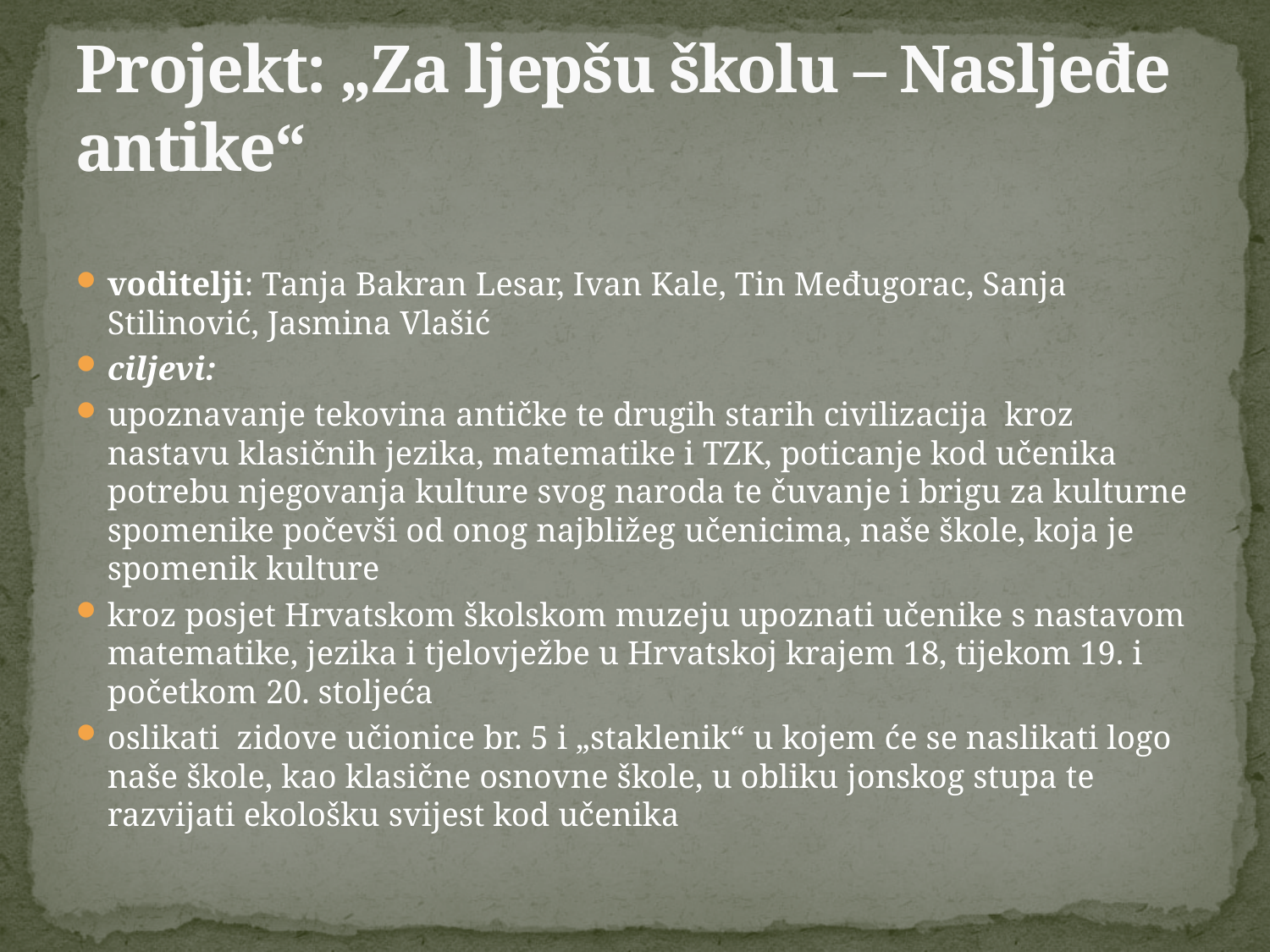

# Projekt: „Za ljepšu školu – Nasljeđe antike“

voditelji: Tanja Bakran Lesar, Ivan Kale, Tin Međugorac, Sanja Stilinović, Jasmina Vlašić
ciljevi:
upoznavanje tekovina antičke te drugih starih civilizacija  kroz nastavu klasičnih jezika, matematike i TZK, poticanje kod učenika potrebu njegovanja kulture svog naroda te čuvanje i brigu za kulturne spomenike počevši od onog najbližeg učenicima, naše škole, koja je spomenik kulture
kroz posjet Hrvatskom školskom muzeju upoznati učenike s nastavom matematike, jezika i tjelovježbe u Hrvatskoj krajem 18, tijekom 19. i početkom 20. stoljeća
oslikati  zidove učionice br. 5 i „staklenik“ u kojem će se naslikati logo naše škole, kao klasične osnovne škole, u obliku jonskog stupa te razvijati ekološku svijest kod učenika